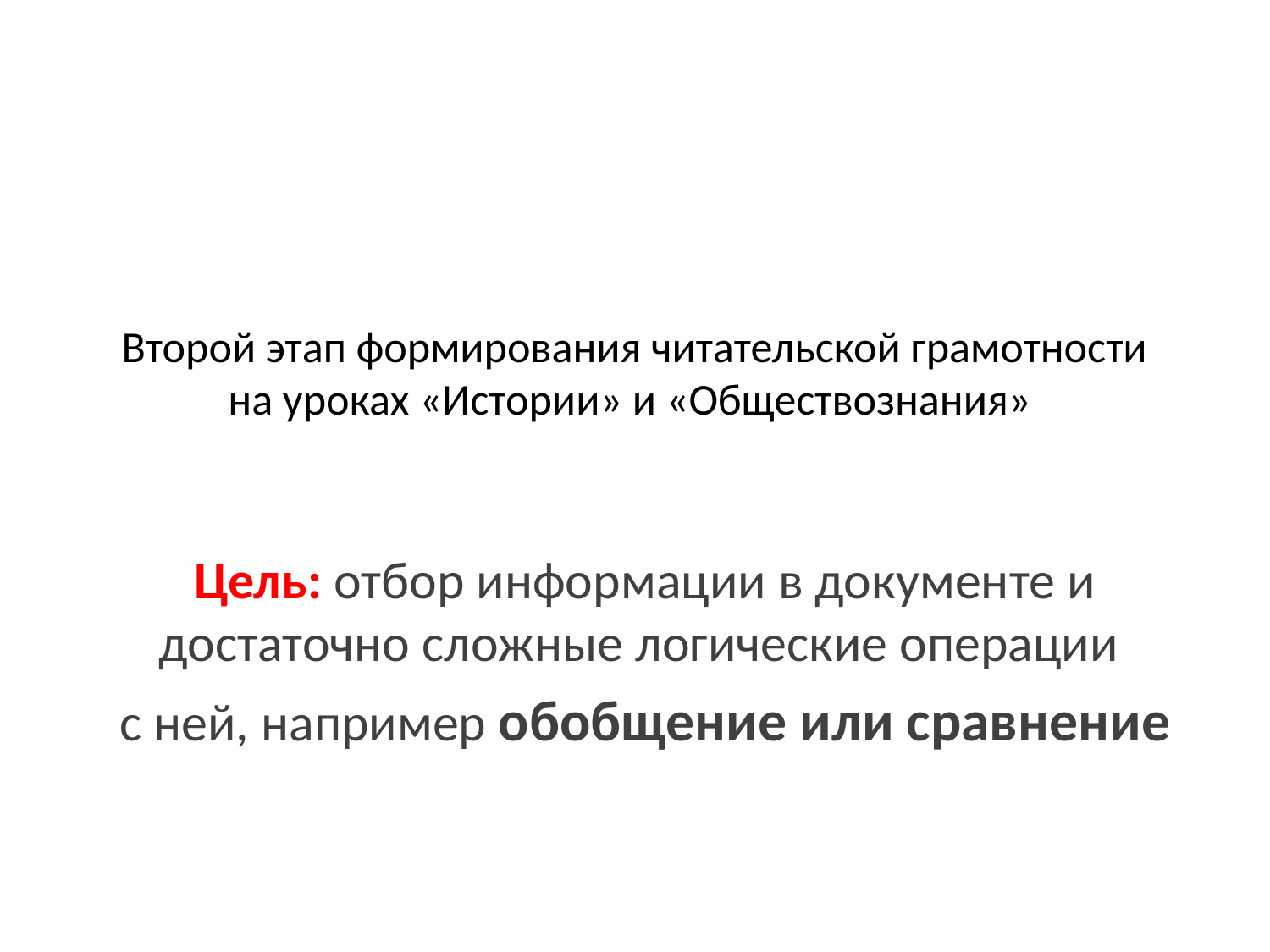

# Второй этап формирования читательской грамотности на уроках «Истории» и «Обществознания»
Цель: отбор информации в документе и достаточно сложные логические операции
с ней, например обобщение или сравнение